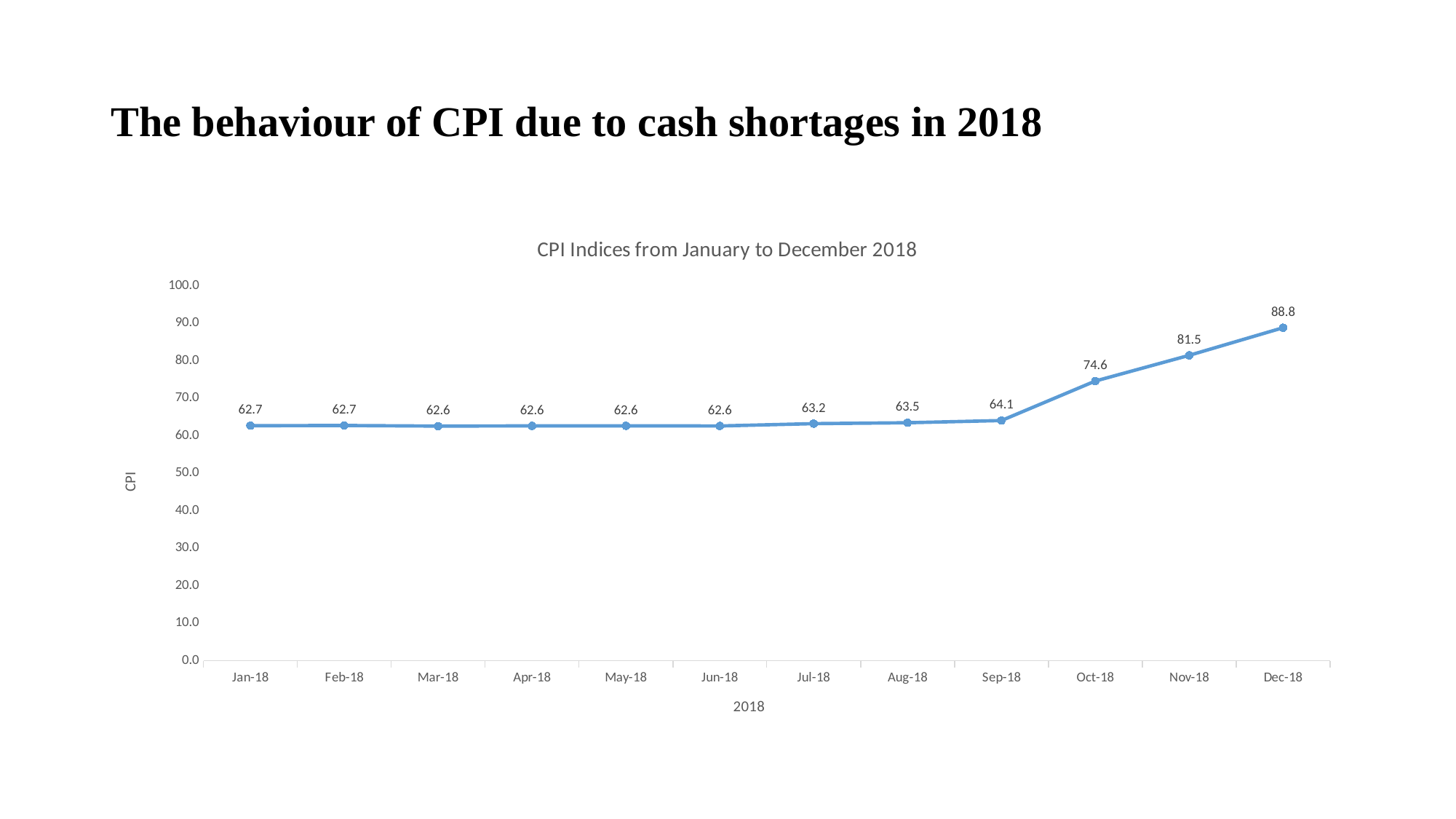

# The behaviour of CPI due to cash shortages in 2018

### Chart: CPI Indices from January to December 2018

| Category | CPI |
|---|---|
| 43101 | 62.687232761014755 |
| 43132 | 62.73858356936895 |
| 43160 | 62.57975777015185 |
| 43191 | 62.63184488902328 |
| 43221 | 62.64819775096086 |
| 43252 | 62.61871055197919 |
| 43282 | 63.23043412127212 |
| 43313 | 63.476374919869336 |
| 43344 | 64.05901863872003 |
| 43374 | 74.58984051850331 |
| 43405 | 81.45074304639385 |
| 43435 | 88.80708689287928 |